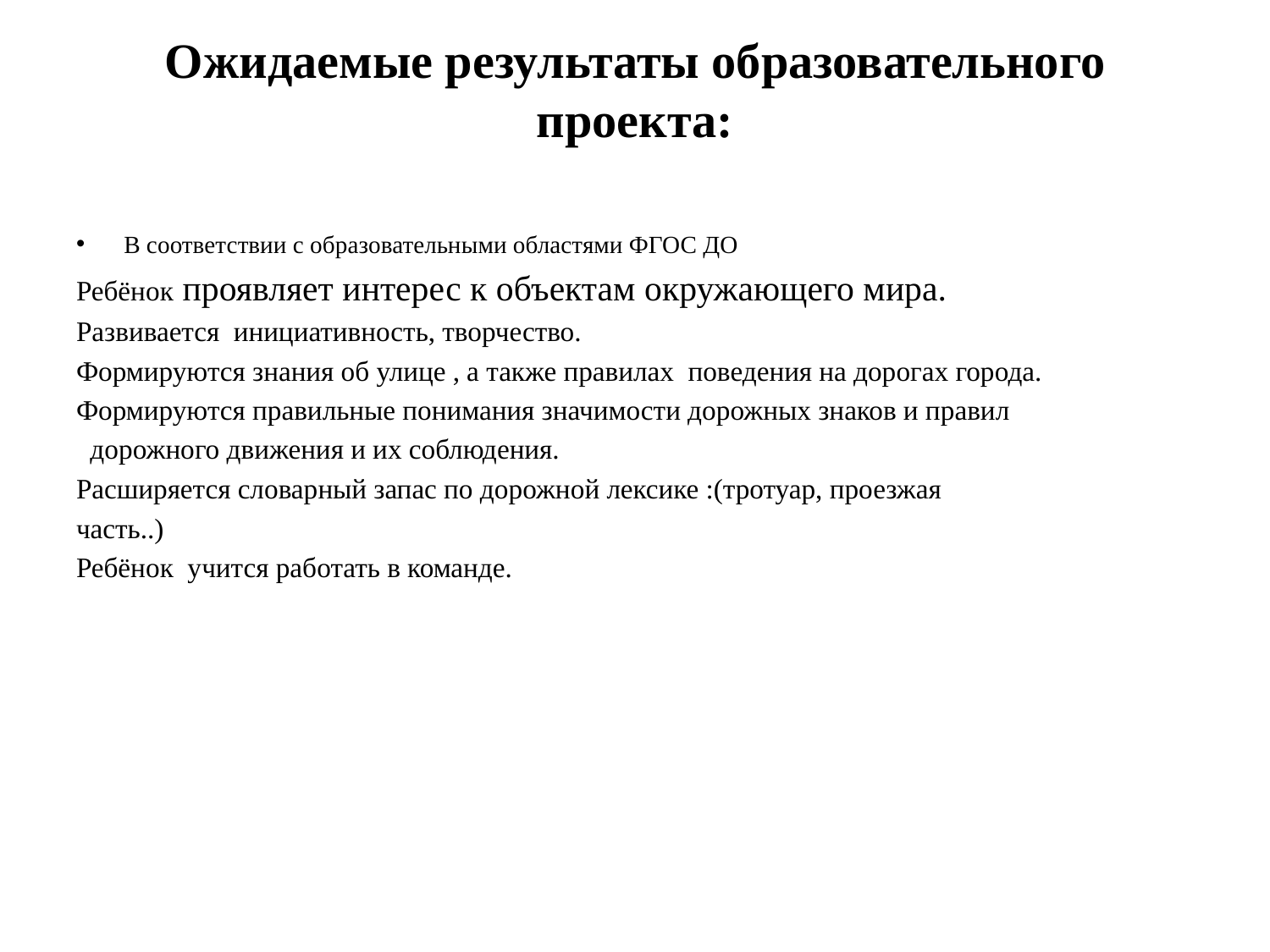

# Ожидаемые результаты образовательного проекта:
В соответствии с образовательными областями ФГОС ДО
Ребёнок проявляет интерес к объектам окружающего мира.
Развивается  инициативность, творчество.
Формируются знания об улице , а также правилах  поведения на дорогах города.
Формируются правильные понимания значимости дорожных знаков и правил
  дорожного движения и их соблюдения.
Расширяется словарный запас по дорожной лексике :(тротуар, проезжая
часть..)
Ребёнок  учится работать в команде.